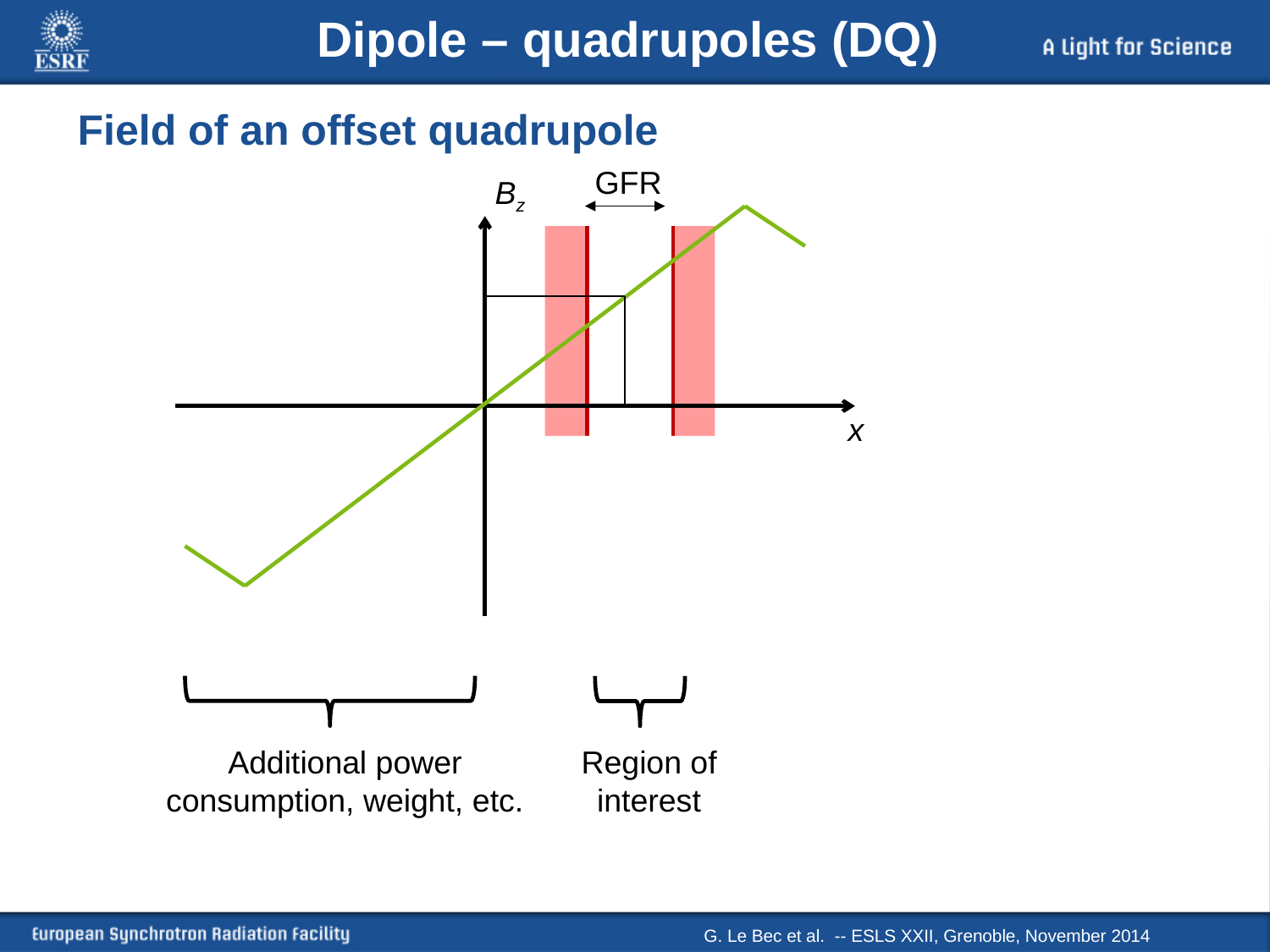

# Dipole – quadrupoles (DQ)
Field of an offset quadrupole
GFR
Bz

x

Additional power consumption, weight, etc.
Region of interest
G. Le Bec et al.  -- ESLS XXII, Grenoble, November 2014